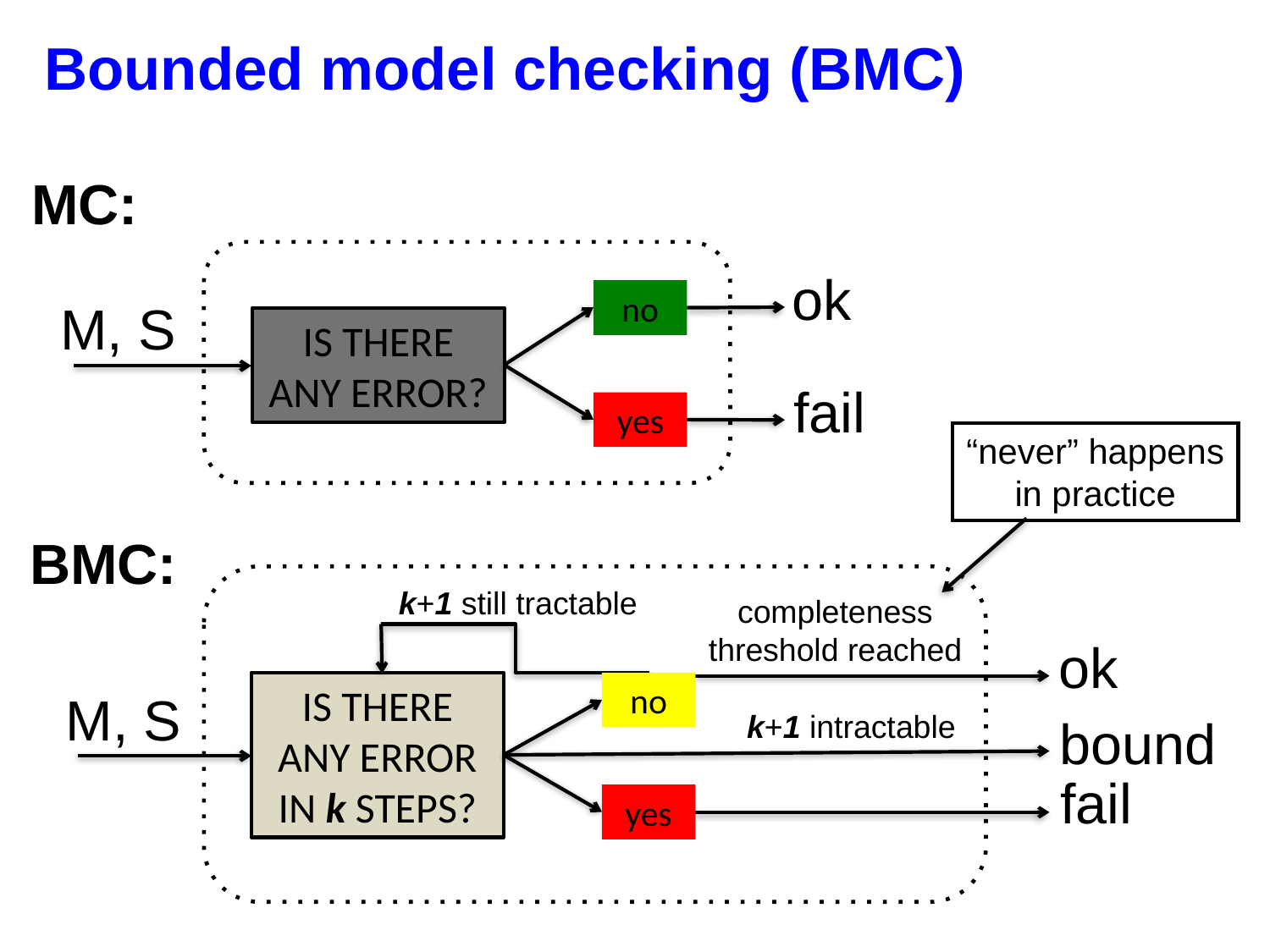

# Bounded model checking (BMC)
MC:

ok
no
M, S
IS THERE
ANY ERROR?
fail
yes
“never” happens in practice
BMC:

k+1 still tractable
completeness
threshold reached
ok
IS THERE
ANY ERROR
IN k STEPS?
no
M, S
k+1 intractable
bound
fail
yes